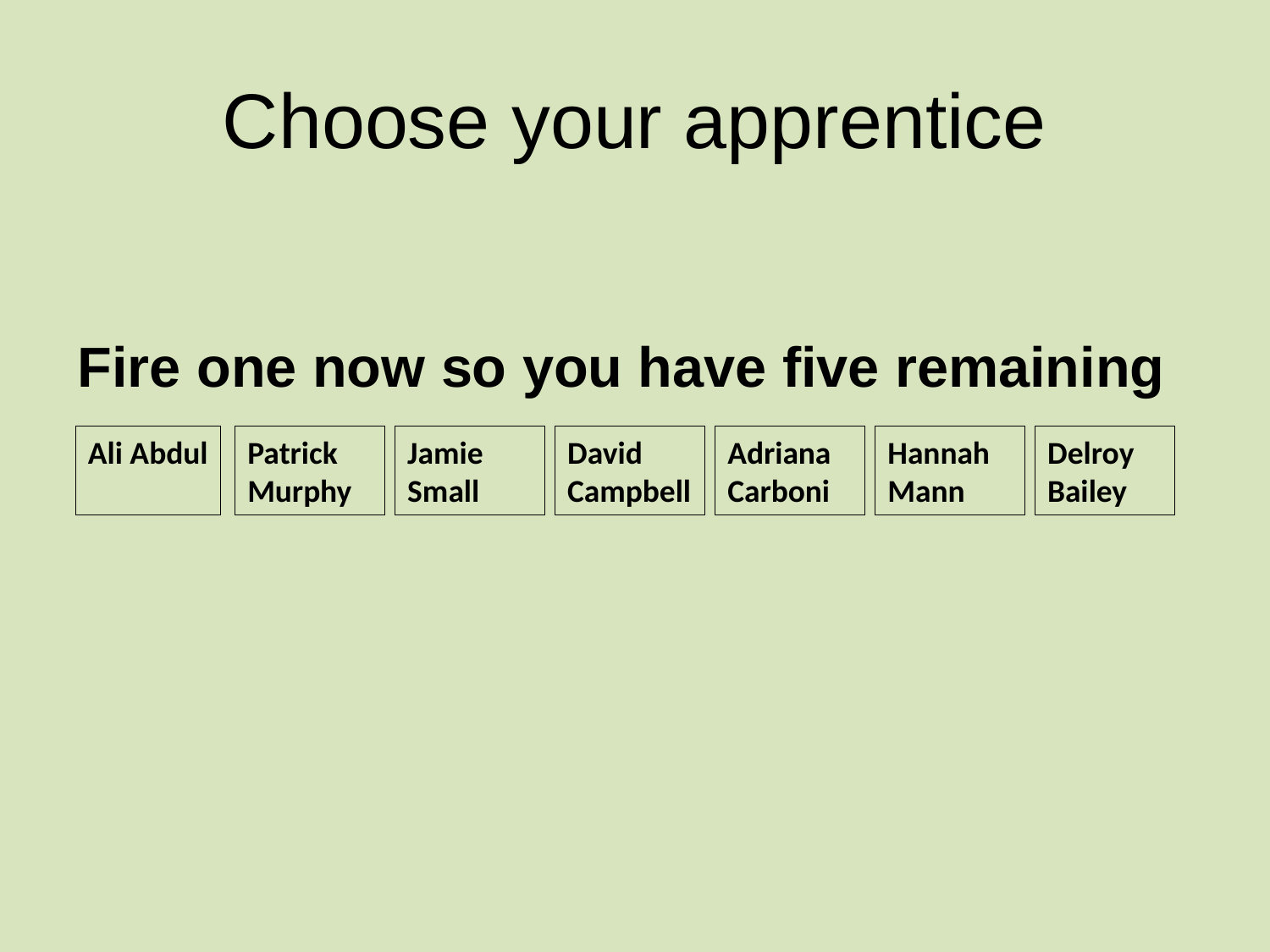

Choose your apprentice

Fire one now so you have five remaining
Ali Abdul

Patrick Murphy
Jamie Small
David Campbell
Adriana Carboni
Hannah Mann
Delroy
Bailey